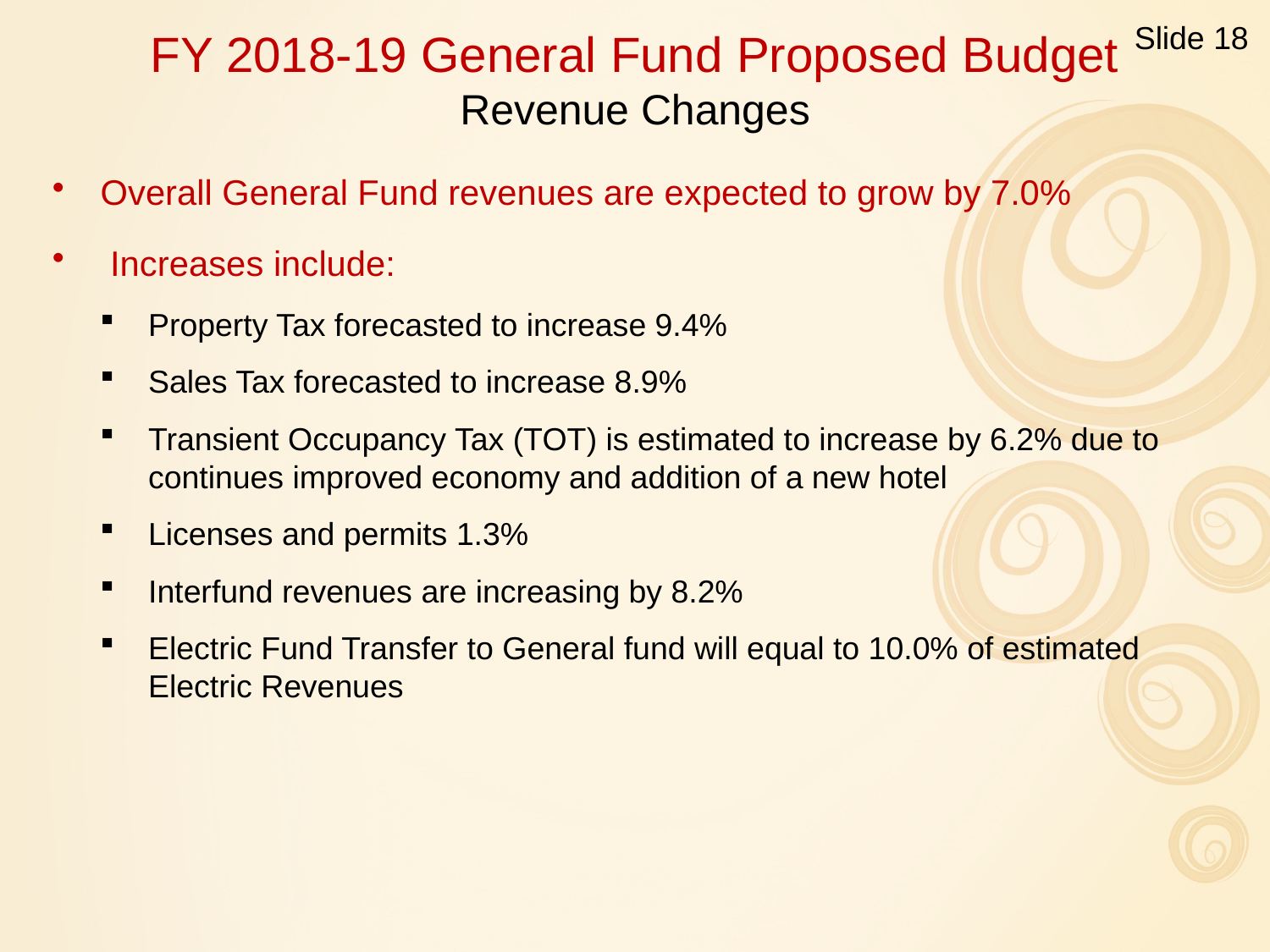

FY 2018-19 General Fund Proposed Budget
Revenue Changes
Slide 18

Overall General Fund revenues are expected to grow by 7.0%
 Increases include:
Property Tax forecasted to increase 9.4%
Sales Tax forecasted to increase 8.9%
Transient Occupancy Tax (TOT) is estimated to increase by 6.2% due to continues improved economy and addition of a new hotel
Licenses and permits 1.3%
Interfund revenues are increasing by 8.2%
Electric Fund Transfer to General fund will equal to 10.0% of estimated Electric Revenues